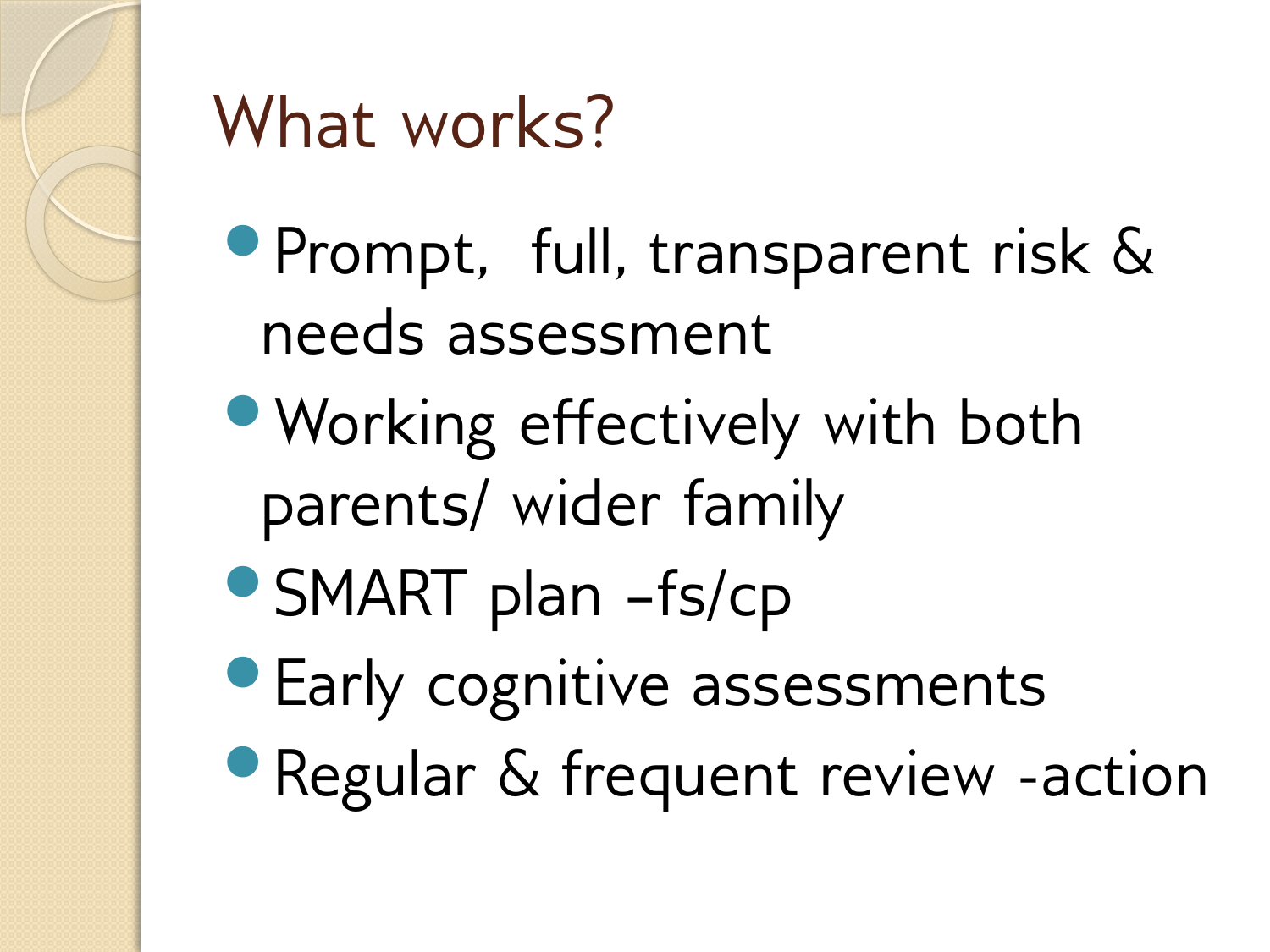

# What works?
Prompt,  full, transparent risk & needs assessment
Working effectively with both parents/ wider family
SMART plan –fs/cp
Early cognitive assessments
Regular & frequent review -action